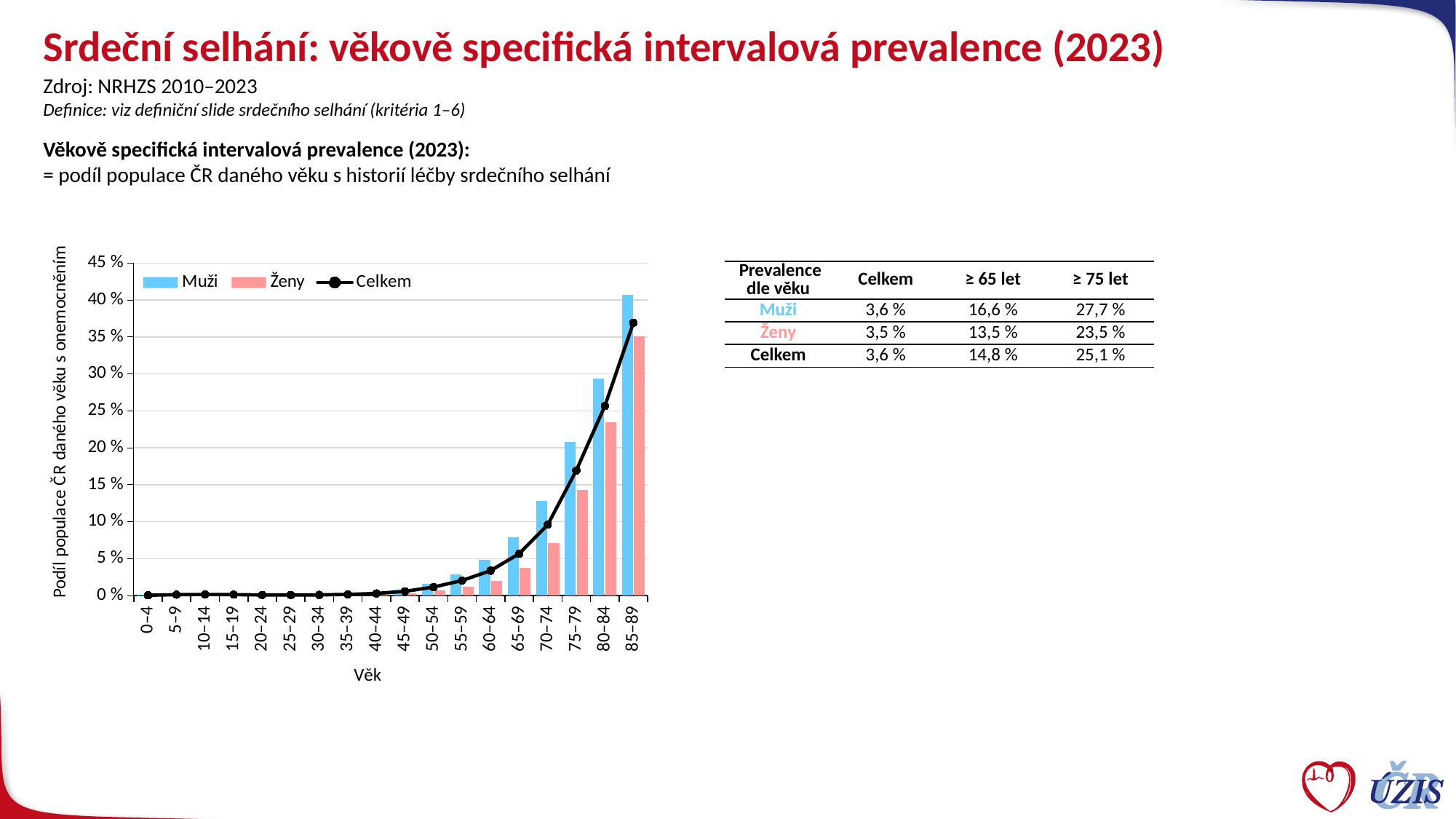

# Srdeční selhání: věkově specifická intervalová prevalence (2023)
Zdroj: NRHZS 2010–2023
Definice: viz definiční slide srdečního selhání (kritéria 1–6)
Věkově specifická intervalová prevalence (2023):
= podíl populace ČR daného věku s historií léčby srdečního selhání

### Chart

| Category | Muži | Ženy | Celkem |
|---|---|---|---|
| 0–4 | 0.00046457896377027127 | 0.00034084583083303165 | 0.0004041304226632666 |
| 5–9 | 0.0011930703427089292 | 0.0012435501120407386 | 0.0012176699964211591 |
| 10–14 | 0.0015109823242908248 | 0.0014872104013525598 | 0.0014993718490156475 |
| 15–19 | 0.001238751658106048 | 0.0012127606821714838 | 0.0012261242902090008 |
| 20–24 | 0.0008930453934105756 | 0.0007127709920776117 | 0.0008055680570572903 |
| 25–29 | 0.0008741269576257478 | 0.0005101059830726169 | 0.0006984430491377205 |
| 30–34 | 0.001090956948046914 | 0.0007194369118504267 | 0.0009117436279814496 |
| 35–39 | 0.002021131007420255 | 0.001027200266830904 | 0.001541418827039955 |
| 40–44 | 0.0038444420084038267 | 0.0018186333618979596 | 0.0028654503269910413 |
| 45–49 | 0.007804834259492363 | 0.0034178042967357262 | 0.005671314404950639 |
| 50–54 | 0.01597180153833536 | 0.006763571613381094 | 0.011456844903694068 |
| 55–59 | 0.02865063393075977 | 0.011887109843255335 | 0.020316732229869724 |
| 60–64 | 0.047956950781483564 | 0.020017692411258184 | 0.03368648402421772 |
| 65–69 | 0.07846751868974801 | 0.03748014406581649 | 0.05663684083284592 |
| 70–74 | 0.12805344211672634 | 0.0705386391237765 | 0.09591874272726136 |
| 75–79 | 0.20784599211536156 | 0.14280148691439618 | 0.16927124608418065 |
| 80–84 | 0.29388933797620204 | 0.23478996148689607 | 0.25659587902282666 |
| 85–89 | 0.4073515366255662 | 0.35120718162762293 | 0.36914450278057104 |
| Prevalence dle věku | Celkem | ≥ 65 let | ≥ 75 let |
| --- | --- | --- | --- |
| Muži | 3,6 % | 16,6 % | 27,7 % |
| Ženy | 3,5 % | 13,5 % | 23,5 % |
| Celkem | 3,6 % | 14,8 % | 25,1 % |